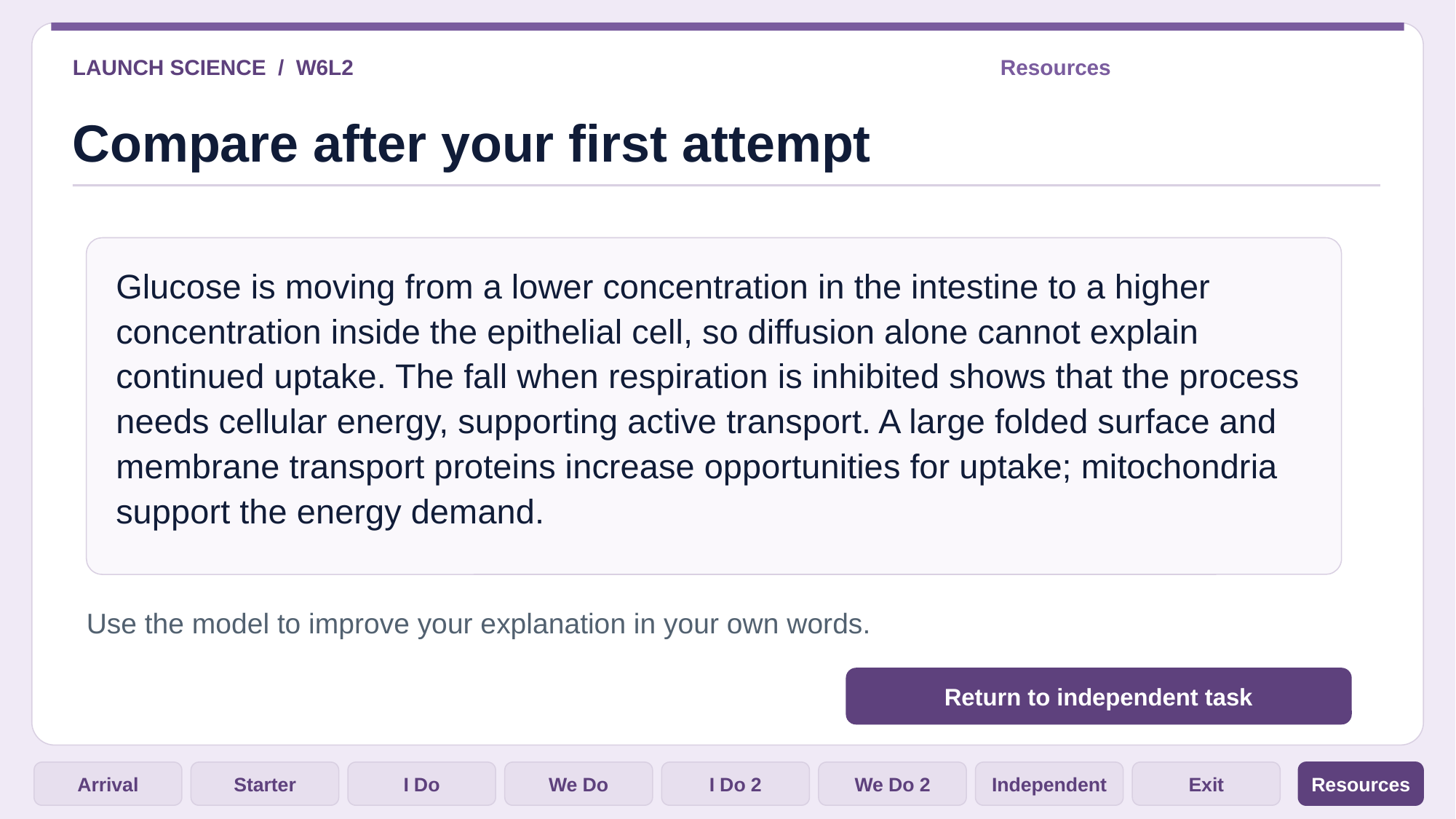

LAUNCH SCIENCE  /  W6L2
Resources
Compare after your first attempt

Glucose is moving from a lower concentration in the intestine to a higher concentration inside the epithelial cell, so diffusion alone cannot explain continued uptake. The fall when respiration is inhibited shows that the process needs cellular energy, supporting active transport. A large folded surface and membrane transport proteins increase opportunities for uptake; mitochondria support the energy demand.
Use the model to improve your explanation in your own words.
Return to independent task
Arrival
Starter
I Do
We Do
I Do 2
We Do 2
Independent
Exit
Resources